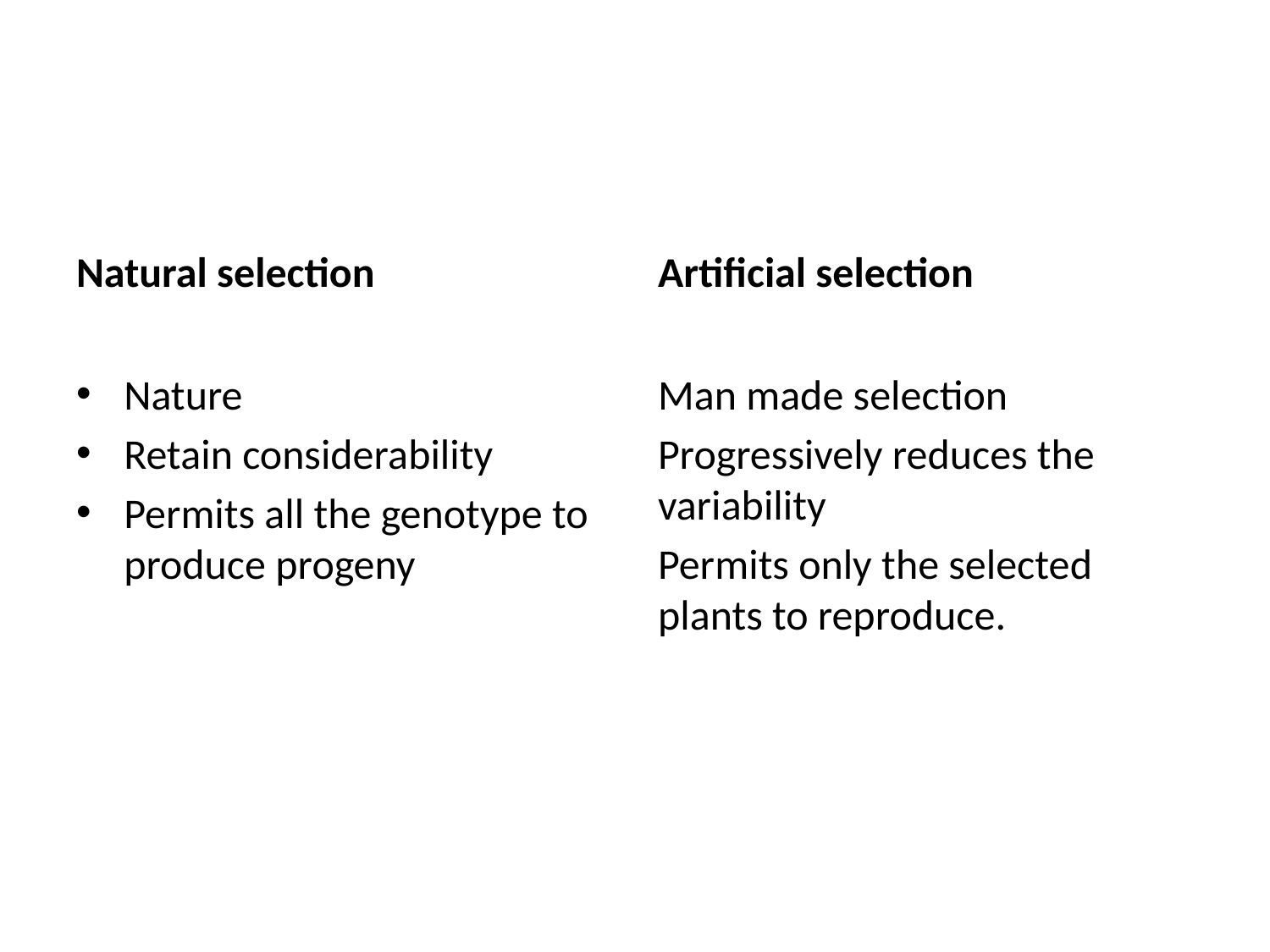

#
Natural selection
Artificial selection

Nature
Retain considerability
Permits all the genotype to produce progeny

Man made selection
Progressively reduces the variability
Permits only the selected plants to reproduce.